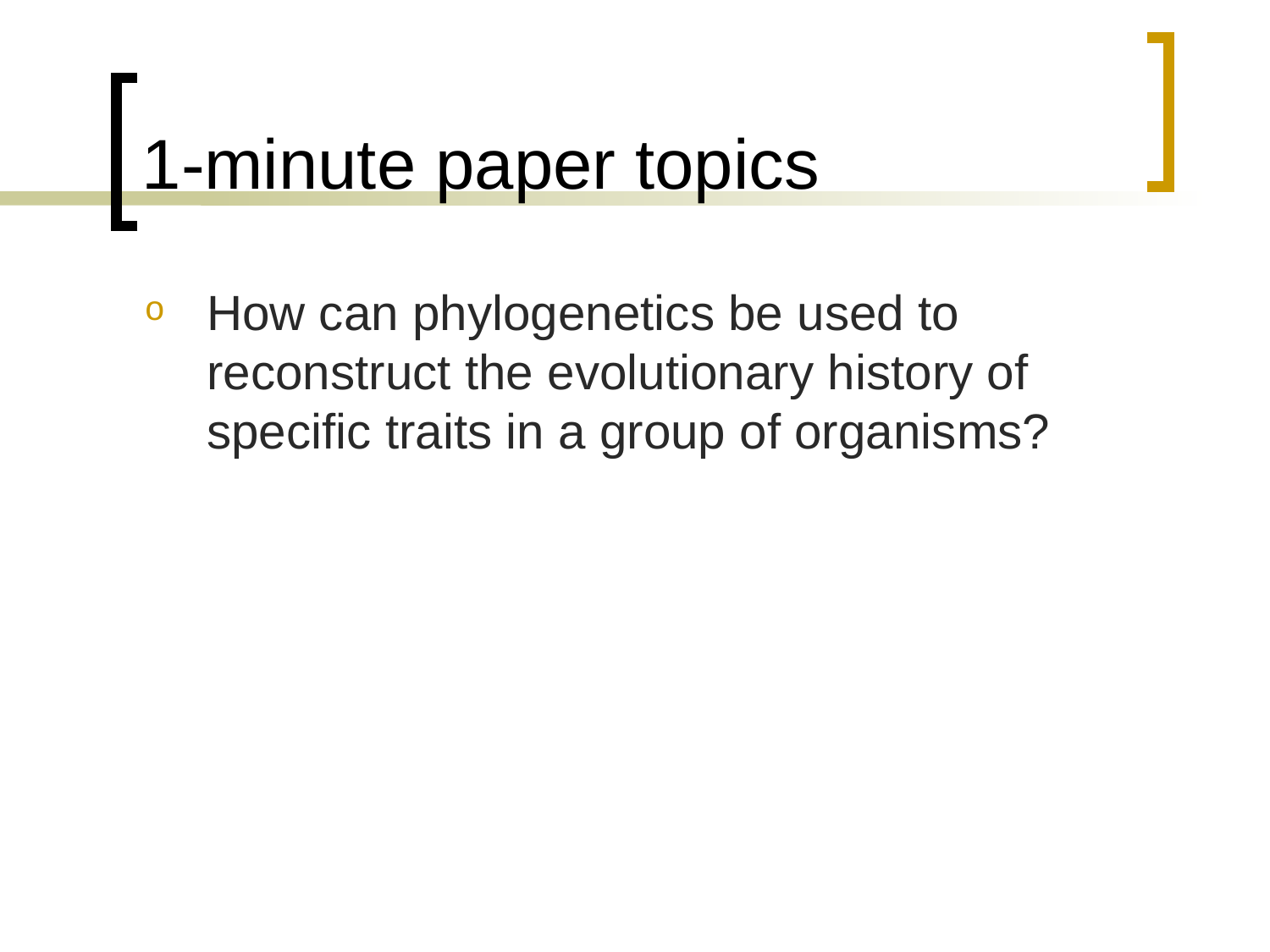

# 1-minute paper topics
How can phylogenetics be used to reconstruct the evolutionary history of specific traits in a group of organisms?